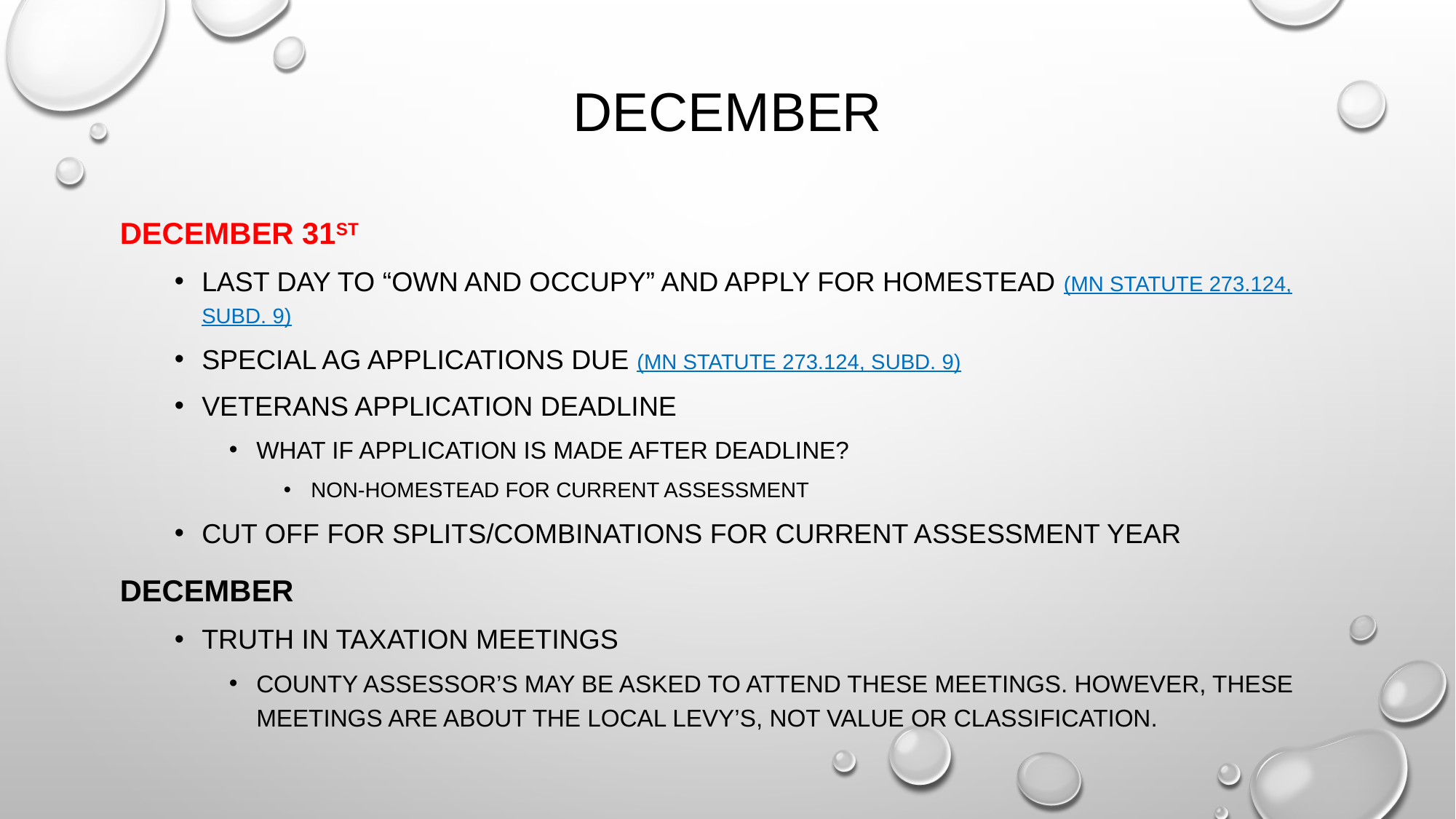

# december
December 31st
Last day to “own and occupy” and apply for homestead (MN Statute 273.124, subd. 9)
Special ag applications due (MN Statute 273.124, subd. 9)
Veterans application deadline
What if application is made after deadline?
Non-homestead for current assessment
Cut off for splits/combinations for current assessment year
December
Truth in taxation meetings
County assessor’s may be asked to attend these meetings. However, these meetings are about the local levy’s, not value or classification.